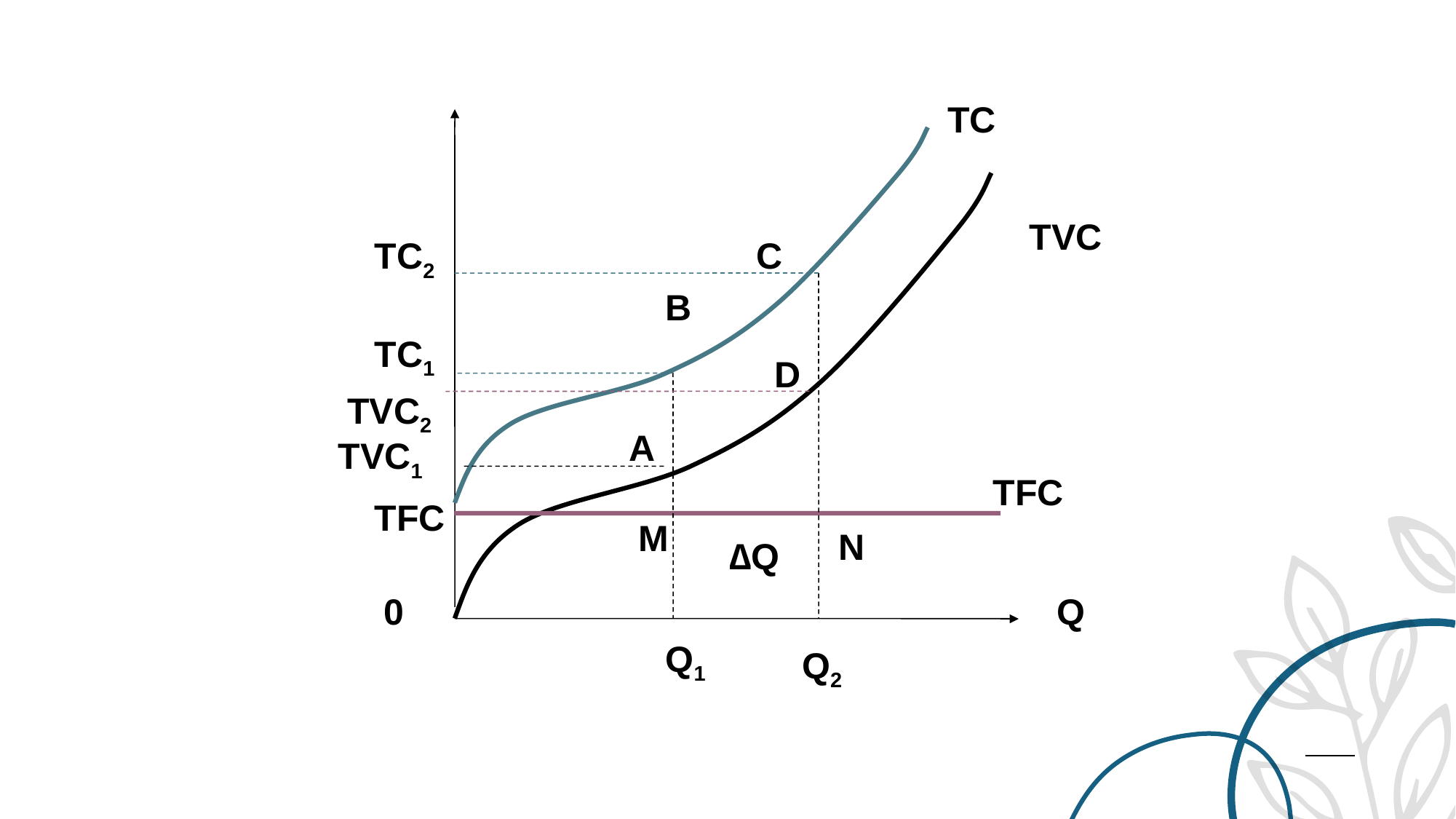

TC

TVC
TC2
C

B
TC1
D

TVC2

A
TVC1
TFC

TFC
M

N
∆Q
0
Q

Q1
Q2